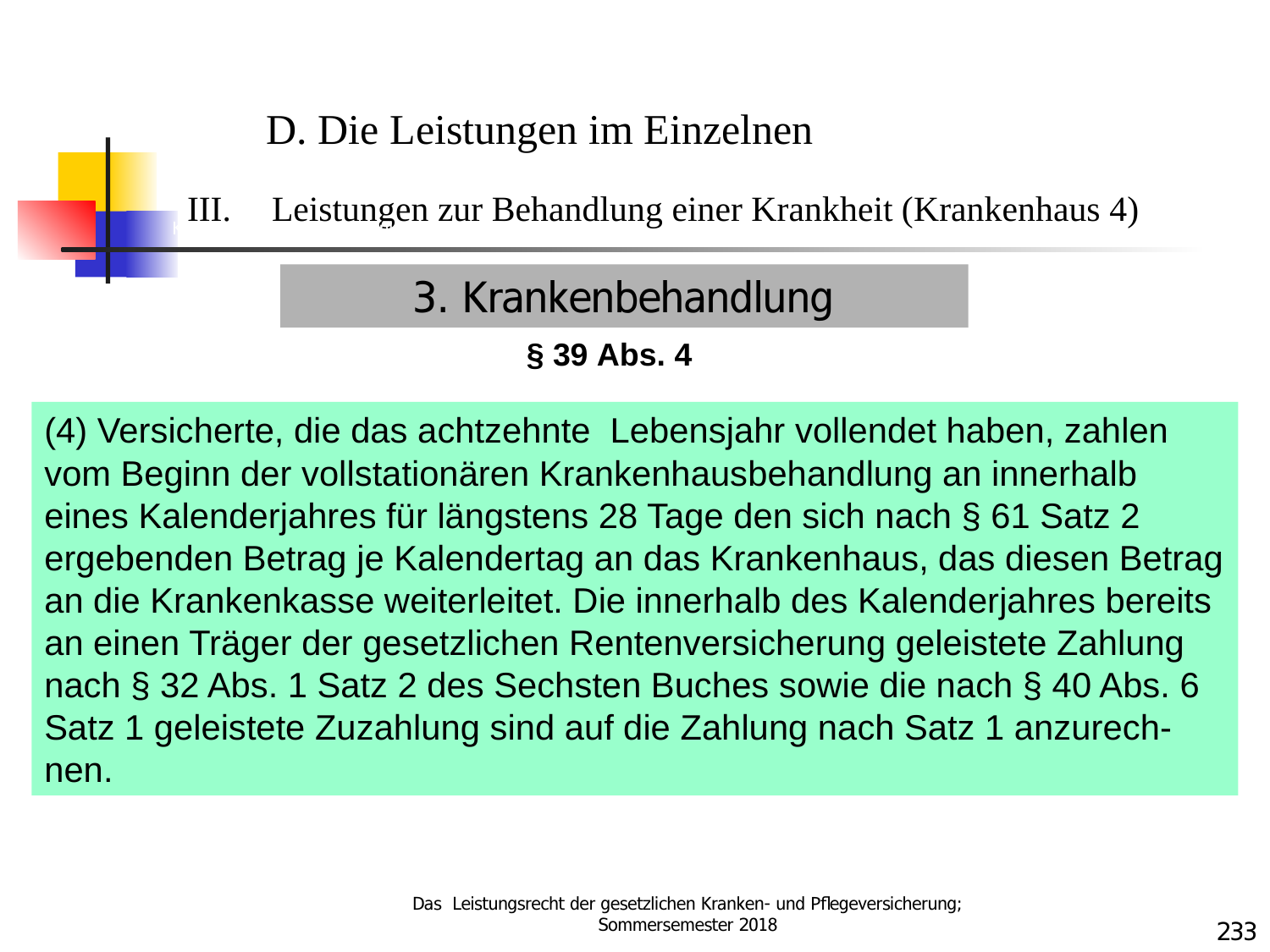

Krankenbehandlung 5 (Krankenhaus)
D. Die Leistungen im Einzelnen

Leistungen zur Behandlung einer Krankheit (Krankenhaus 4)
3. Krankenbehandlung
§ 39 Abs. 4
(4) Versicherte, die das achtzehnte  Lebensjahr vollendet haben, zahlen vom Beginn der vollstationären Krankenhausbehandlung an innerhalb eines Kalenderjahres für längstens 28 Tage den sich nach § 61 Satz 2 ergebenden Betrag je Kalendertag an das Krankenhaus, das diesen Betrag an die Krankenkasse weiterleitet. Die innerhalb des Kalenderjahres bereits an einen Träger der gesetzlichen Rentenversicherung geleistete Zahlung nach § 32 Abs. 1 Satz 2 des Sechsten Buches sowie die nach § 40 Abs. 6 Satz 1 geleistete Zuzahlung sind auf die Zahlung nach Satz 1 anzurech-nen.
Krankheit
Das  Leistungsrecht der gesetzlichen Kranken- und Pflegeversicherung; Sommersemester 2018
233